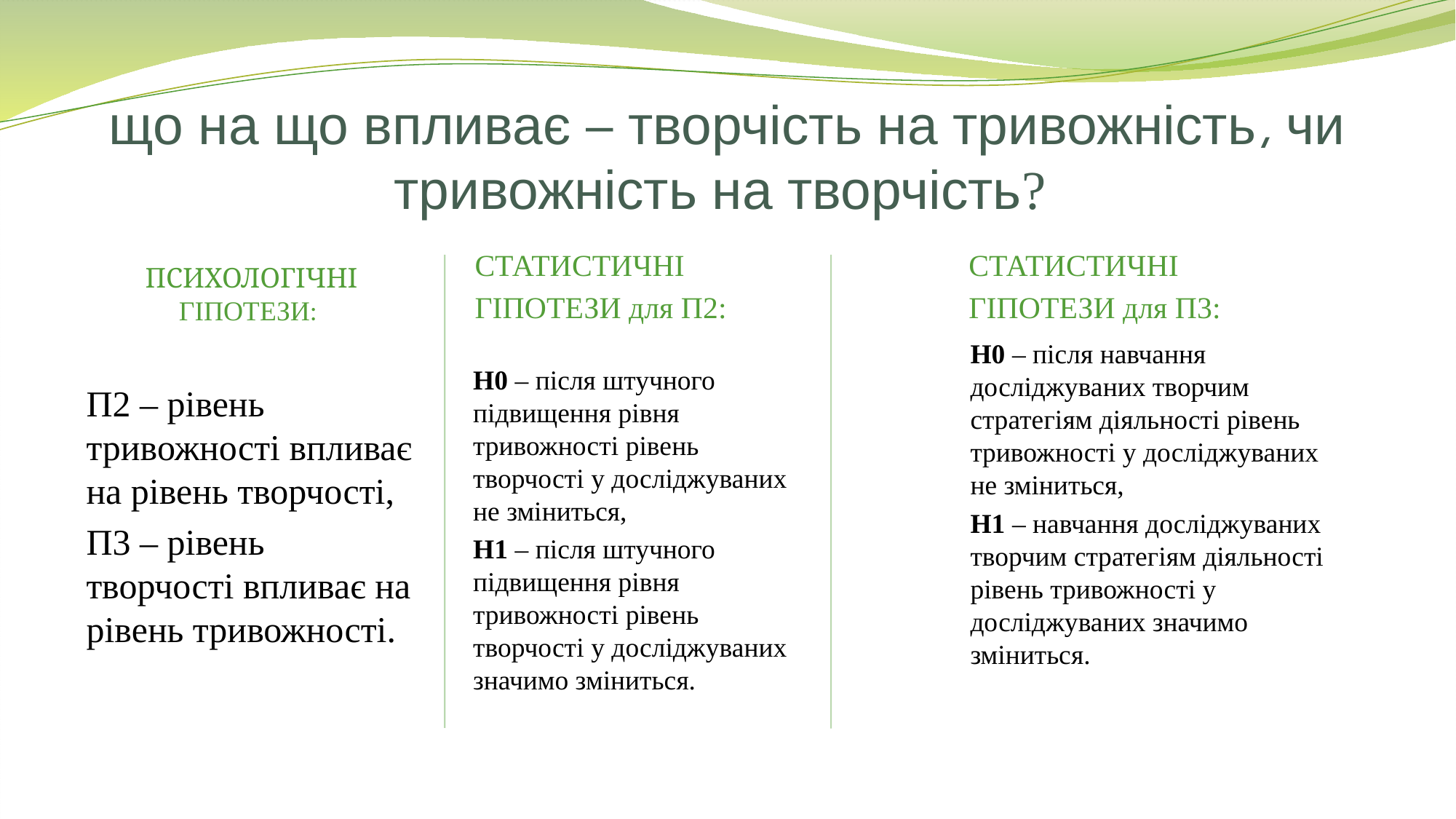

# що на що впливає – творчість на тривожність, чи тривожність на творчість?
СТАТИСТИЧНІ ГІПОТЕЗИ для П3:
СТАТИСТИЧНІ ГІПОТЕЗИ для П2:
ПСИХОЛОГІЧНІ ГІПОТЕЗИ:
H0 – після навчання досліджуваних творчим стратегіям діяльності рівень тривожності у досліджуваних не зміниться,
H1 – навчання досліджуваних творчим стратегіям діяльності рівень тривожності у досліджуваних значимо зміниться.
H0 – після штучного підвищення рівня тривожності рівень творчості у досліджуваних не зміниться,
H1 – після штучного підвищення рівня тривожності рівень творчості у досліджуваних значимо зміниться.
П2 – рівень тривожності впливає на рівень творчості,
П3 – рівень творчості впливає на рівень тривожності.